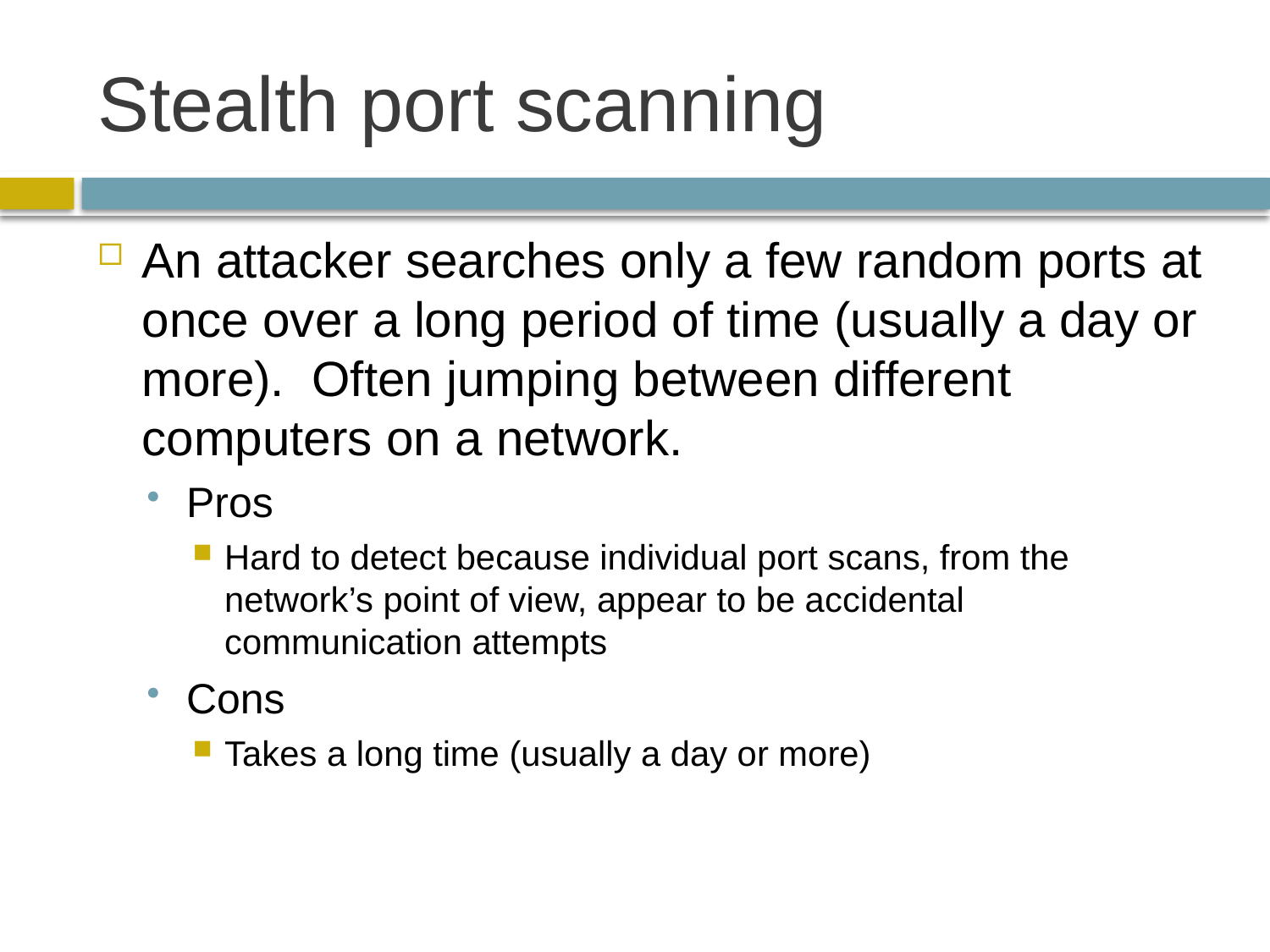

# Stealth port scanning
An attacker searches only a few random ports at once over a long period of time (usually a day or more).  Often jumping between different computers on a network.
Pros
Hard to detect because individual port scans, from the network’s point of view, appear to be accidental communication attempts
Cons
Takes a long time (usually a day or more)